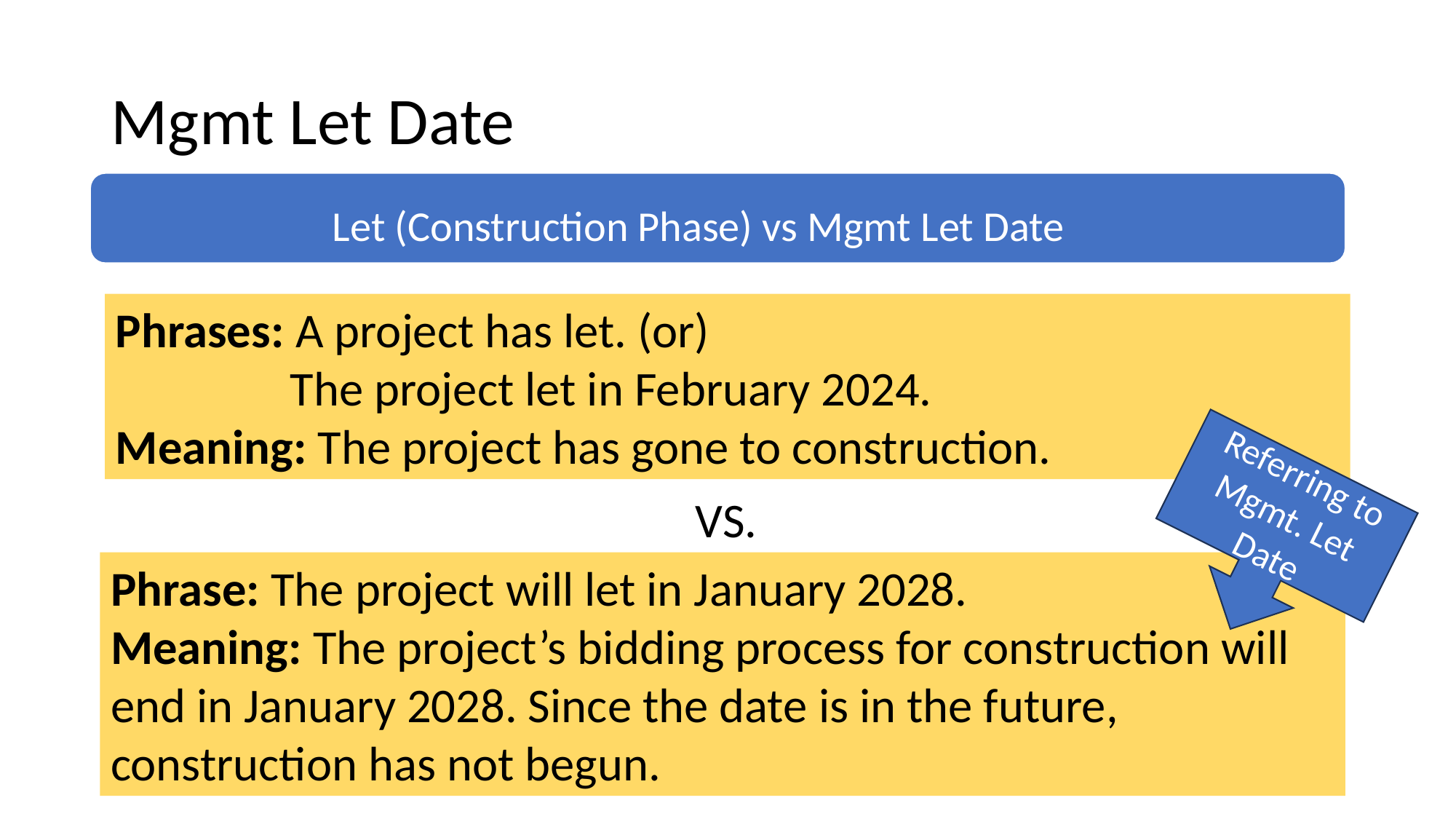

# Mgmt Let Date

Let (Construction Phase) vs Mgmt Let Date
Phrases: A project has let. (or)
                The project let in February 2024.
Meaning: The project has gone to construction.
Referring to Mgmt. Let Date
VS.
Phrase: The project will let in January 2028.
Meaning: The project’s bidding process for construction will end in January 2028. Since the date is in the future, construction has not begun.